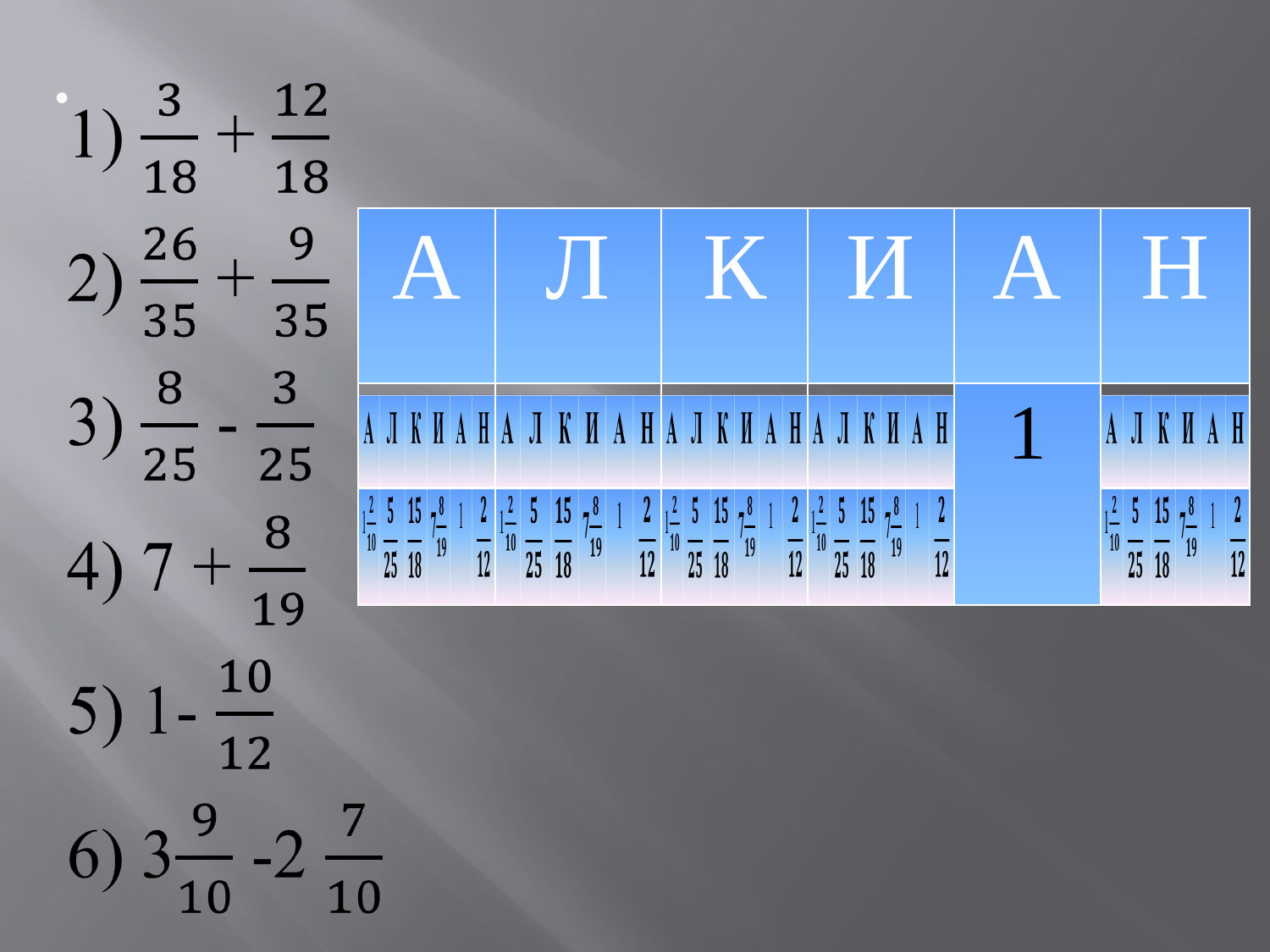

| А | Л | К | И | А | Н |
| --- | --- | --- | --- | --- | --- |
|  |  |  |  | 1 |  |